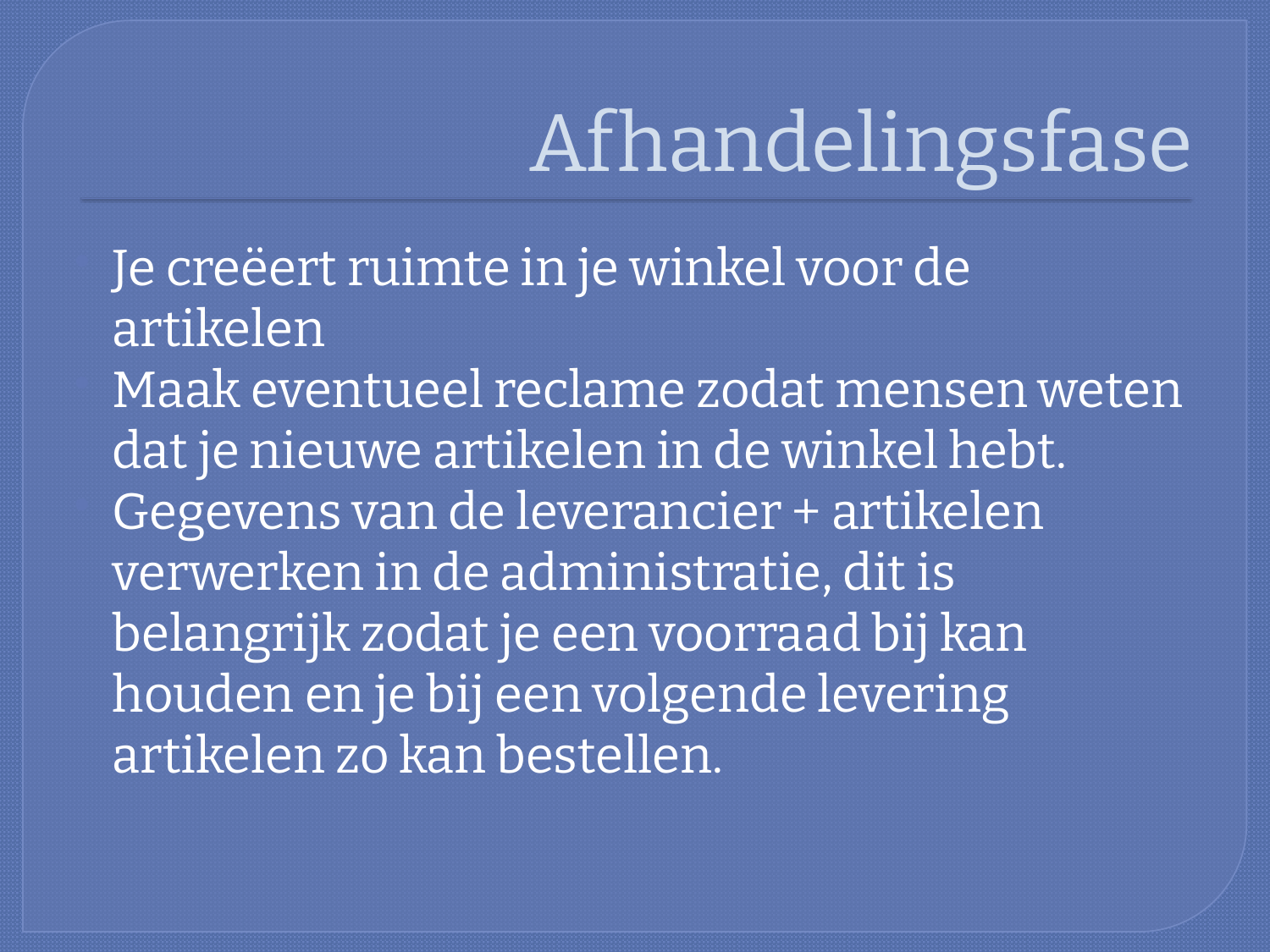

# Afhandelingsfase
Je creëert ruimte in je winkel voor de artikelen
Maak eventueel reclame zodat mensen weten dat je nieuwe artikelen in de winkel hebt.
Gegevens van de leverancier + artikelen verwerken in de administratie, dit is belangrijk zodat je een voorraad bij kan houden en je bij een volgende levering artikelen zo kan bestellen.